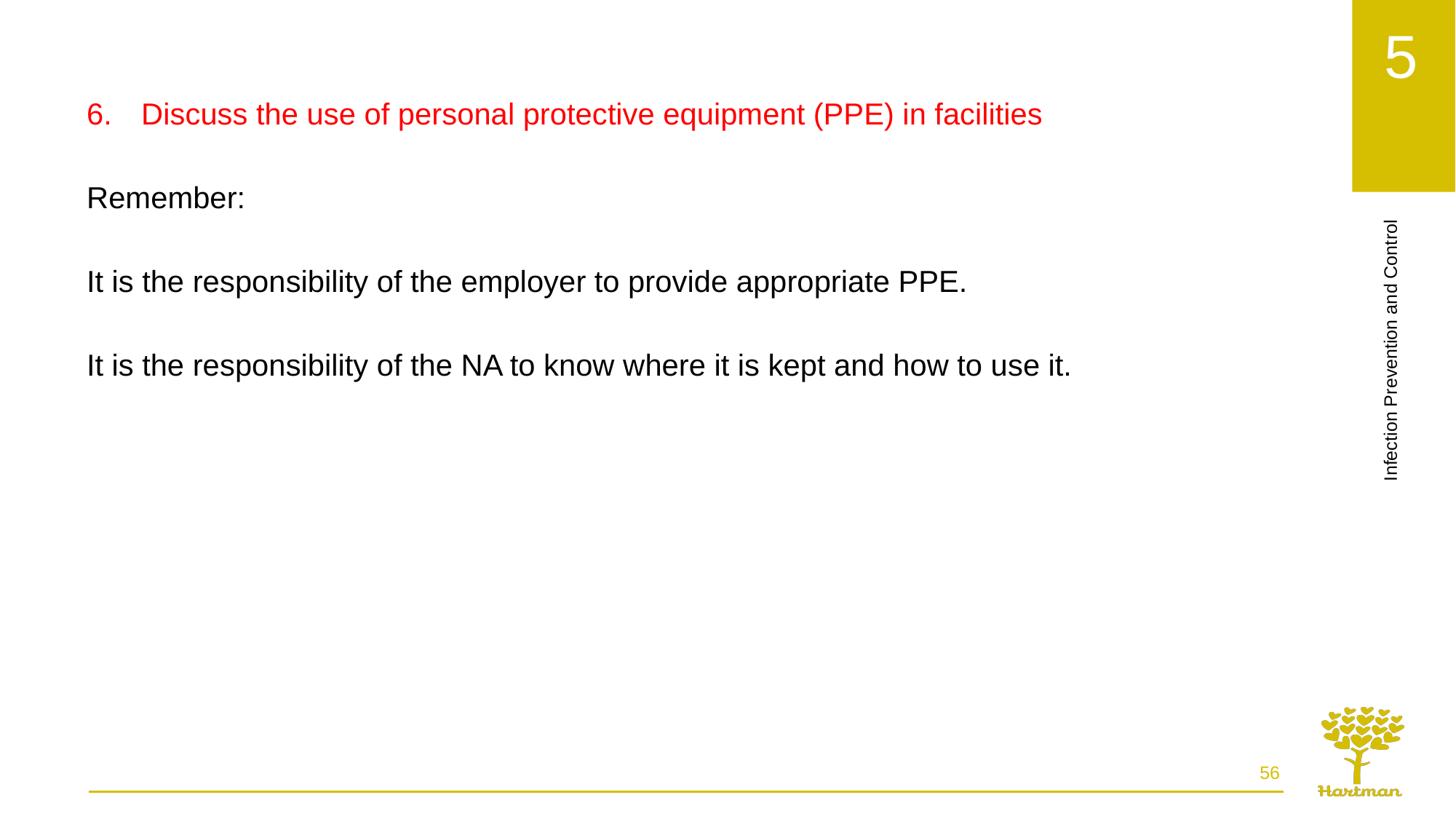

Discuss the use of personal protective equipment (PPE) in facilities

Remember:

It is the responsibility of the employer to provide appropriate PPE.

It is the responsibility of the NA to know where it is kept and how to use it.

56